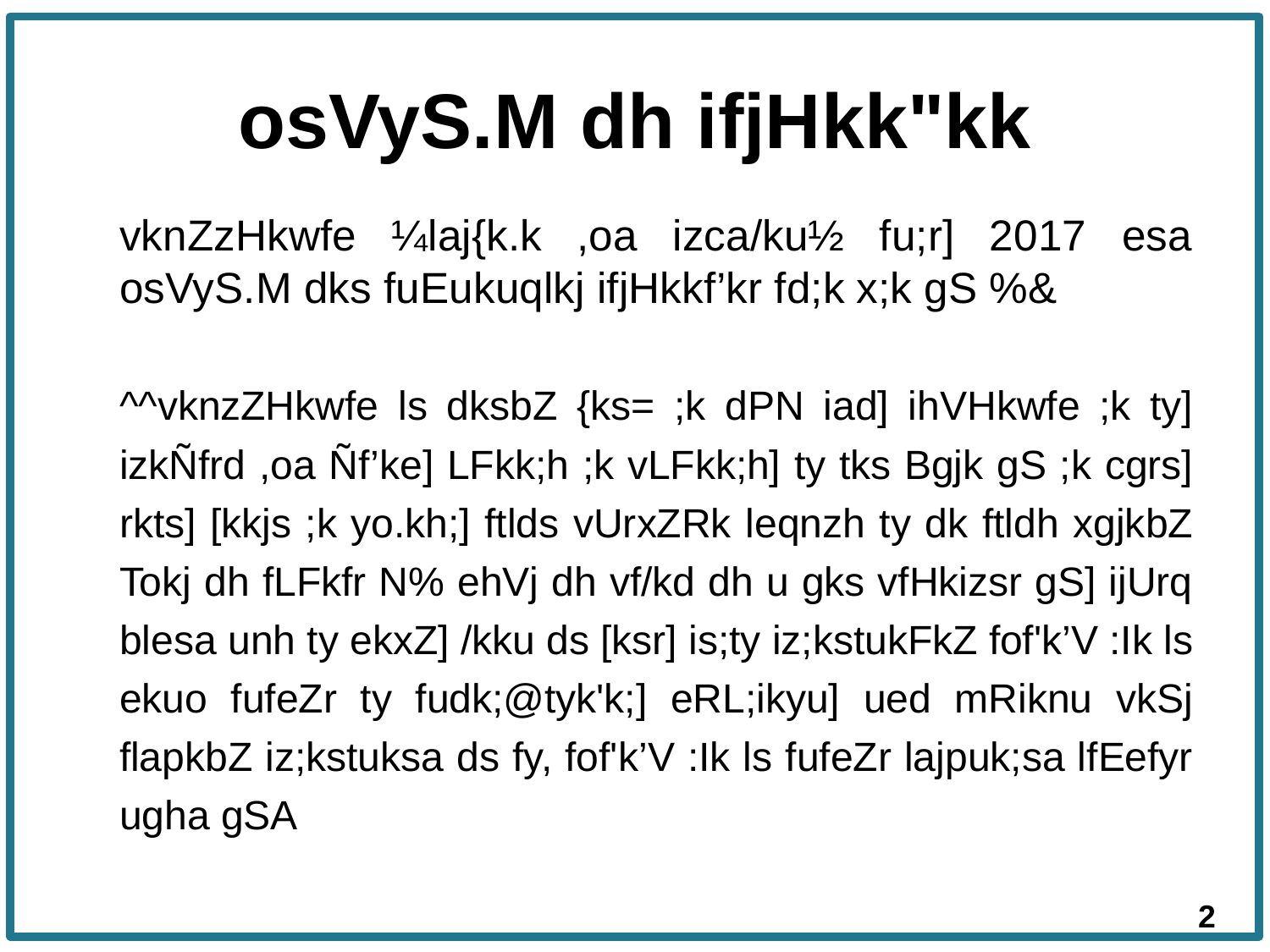

# osVyS.M dh ifjHkk"kk
	vknZzHkwfe ¼laj{k.k ,oa izca/ku½ fu;r] 2017 esa osVyS.M dks fuEukuqlkj ifjHkkf’kr fd;k x;k gS %&

	^^vknzZHkwfe ls dksbZ {ks= ;k dPN iad] ihVHkwfe ;k ty] izkÑfrd ,oa Ñf’ke] LFkk;h ;k vLFkk;h] ty tks Bgjk gS ;k cgrs] rkts] [kkjs ;k yo.kh;] ftlds vUrxZRk leqnzh ty dk ftldh xgjkbZ Tokj dh fLFkfr N% ehVj dh vf/kd dh u gks vfHkizsr gS] ijUrq blesa unh ty ekxZ] /kku ds [ksr] is;ty iz;kstukFkZ fof'k’V :Ik ls ekuo fufeZr ty fudk;@tyk'k;] eRL;ikyu] ued mRiknu vkSj flapkbZ iz;kstuksa ds fy, fof'k’V :Ik ls fufeZr lajpuk;sa lfEefyr ugha gSA
2